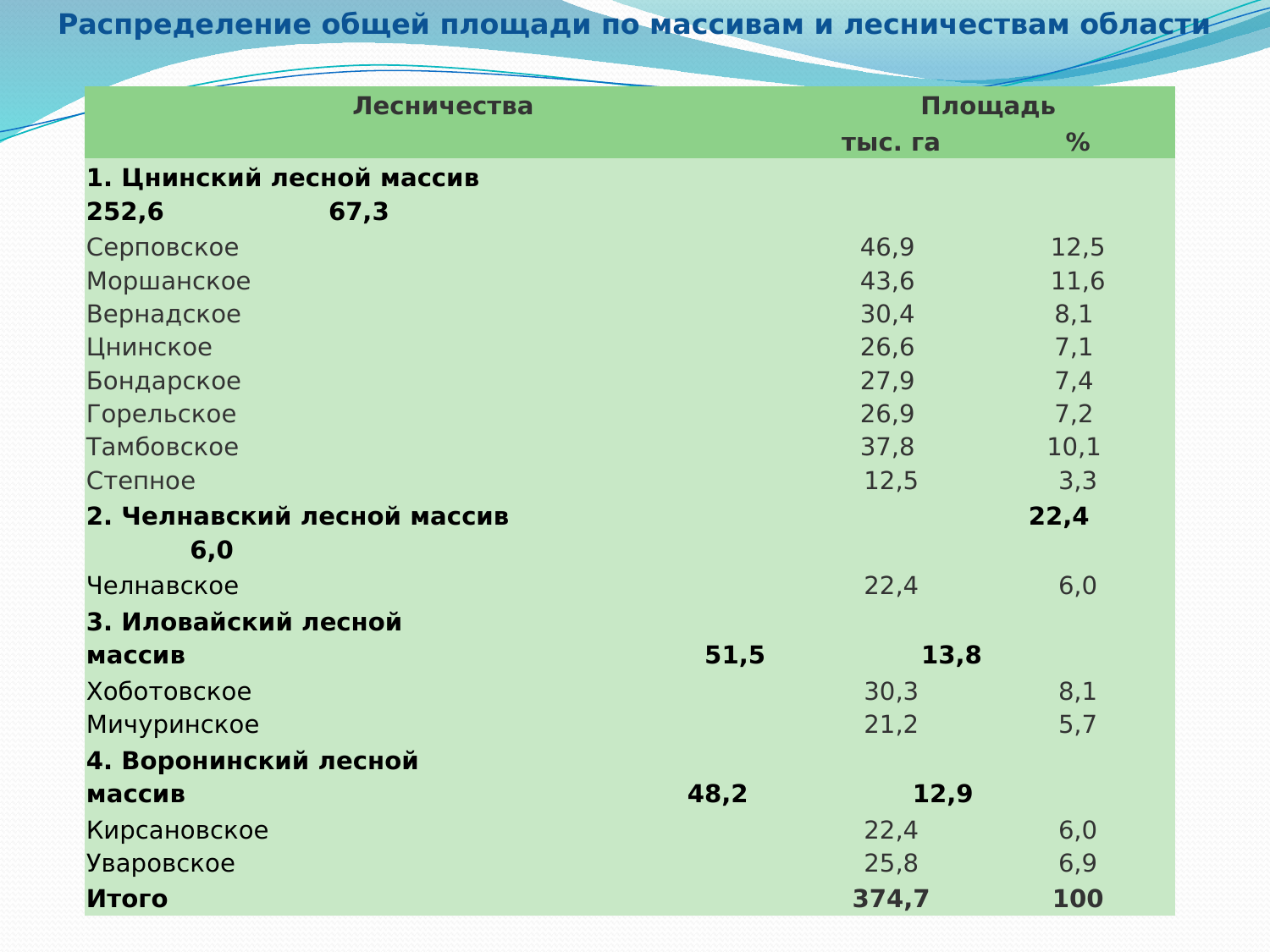

Распределение общей площади по массивам и лесничествам области
| Лесничества | Площадь |  |
| --- | --- | --- |
|  | тыс. га | % |
| 1. Цнинский лесной массив                                                              252,6                   67,3 |  |  |
| Серповское Моршанское  Вернадское Цнинское Бондарское  Горельское  Тамбовское  Степное | 46,9  43,6  30,4  26,6  27,9  26,9  37,8  12,5 | 12,5 11,6 8,1  7,1  7,4  7,2  10,1  3,3 |
| 2. Челнавский лесной массив                                                            22,4                    6,0 |  |  |
| Челнавское | 22,4 | 6,0 |
| 3. Иловайский лесной массив                                                            51,5                  13,8 |  |  |
| Хоботовское Мичуринское | 30,3 21,2 | 8,1 5,7 |
| 4. Воронинский лесной массив                                                          48,2                   12,9 |  |  |
| Кирсановское Уваровское | 22,4 25,8 | 6,0 6,9 |
| Итого | 374,7 | 100 |